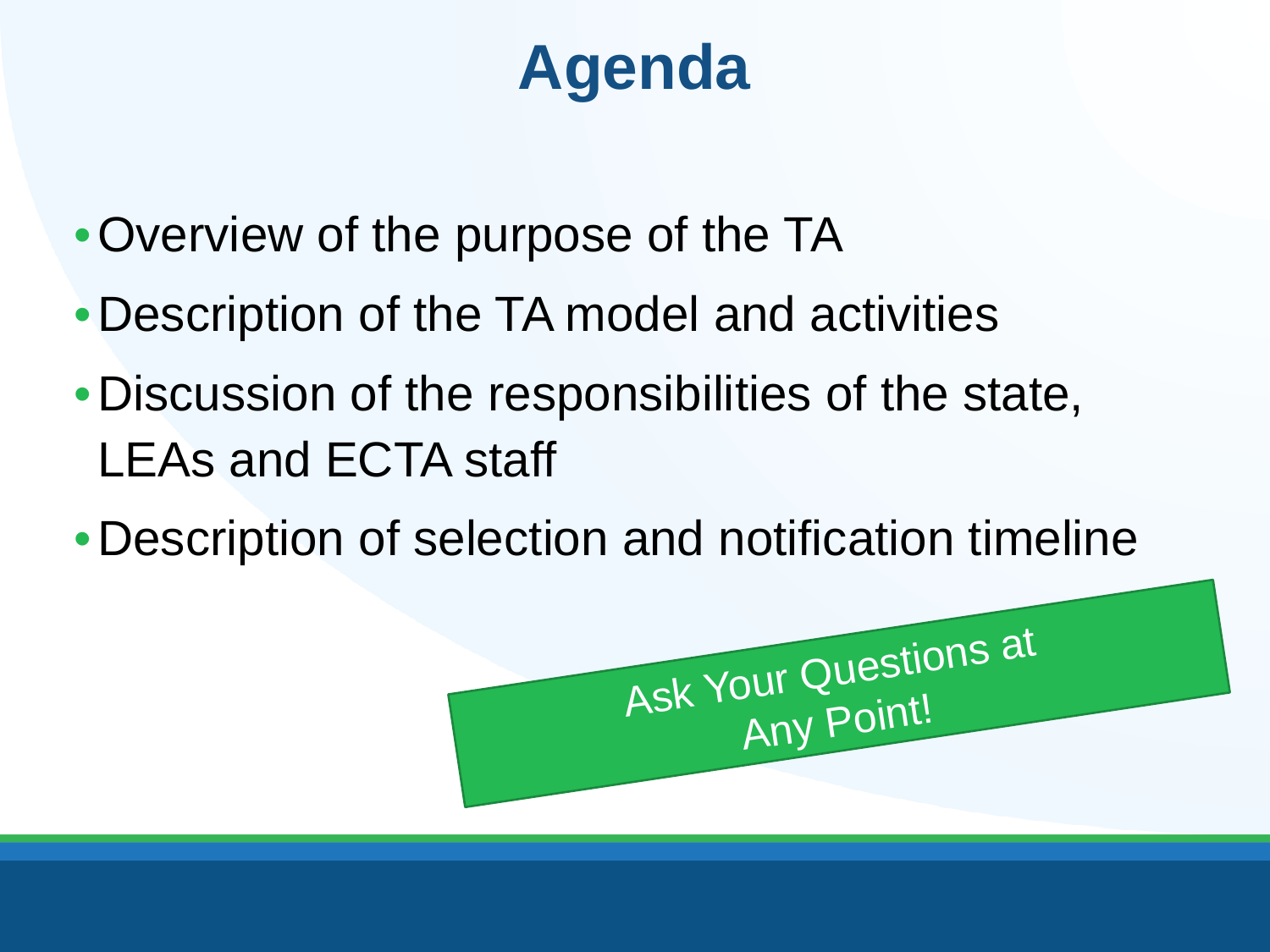

# Agenda
Overview of the purpose of the TA
Description of the TA model and activities
Discussion of the responsibilities of the state, 	LEAs and ECTA staff
Description of selection and notification timeline

Ask Your Questions at
Any Point!